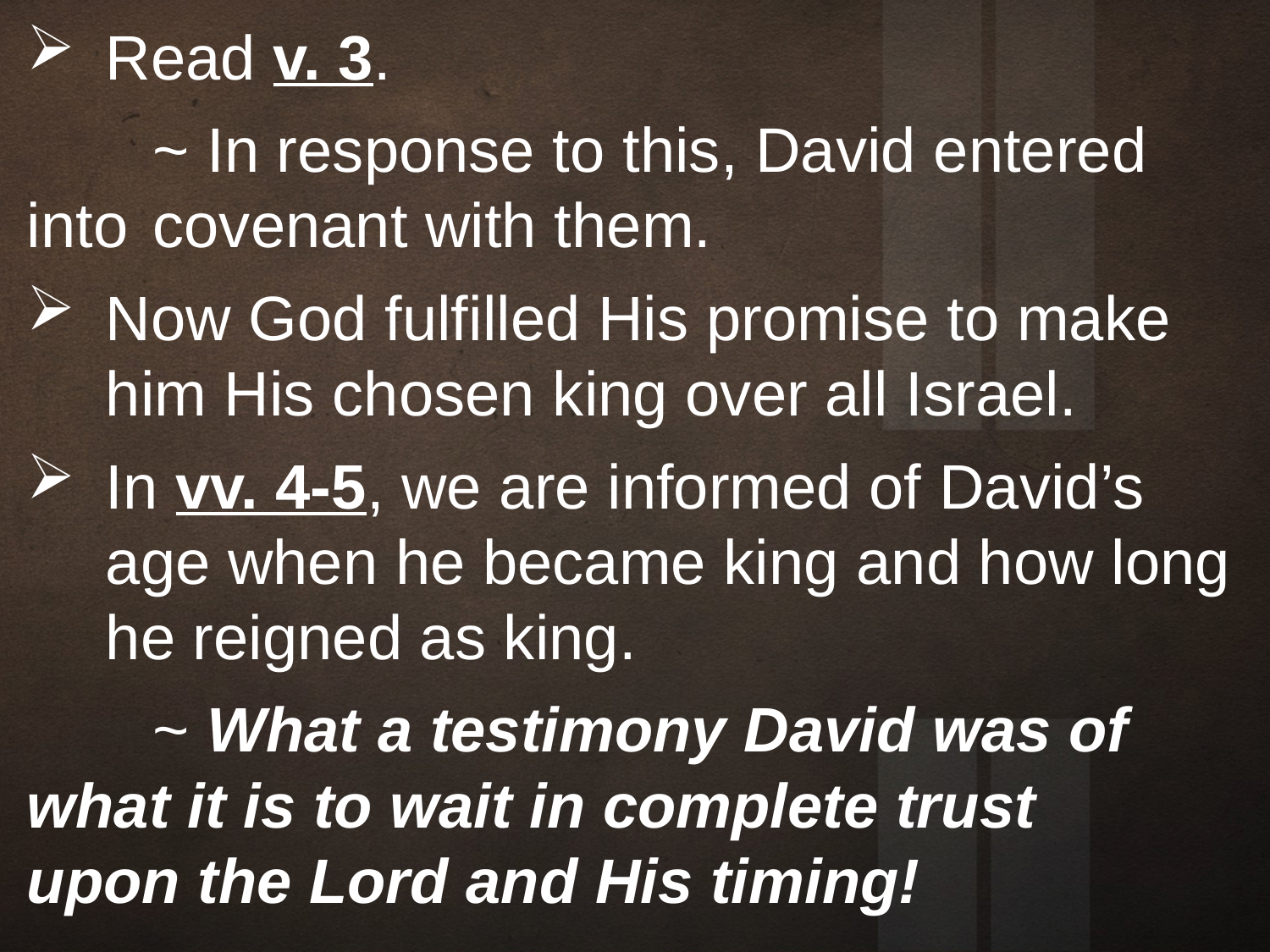

Read v. 3.
	~ In response to this, David entered into 		covenant with them.
Now God fulfilled His promise to make him His chosen king over all Israel.
In vv. 4-5, we are informed of David’s age when he became king and how long he reigned as king.
	~ What a testimony David was of 			what it is to wait in complete trust 		upon the Lord and His timing!